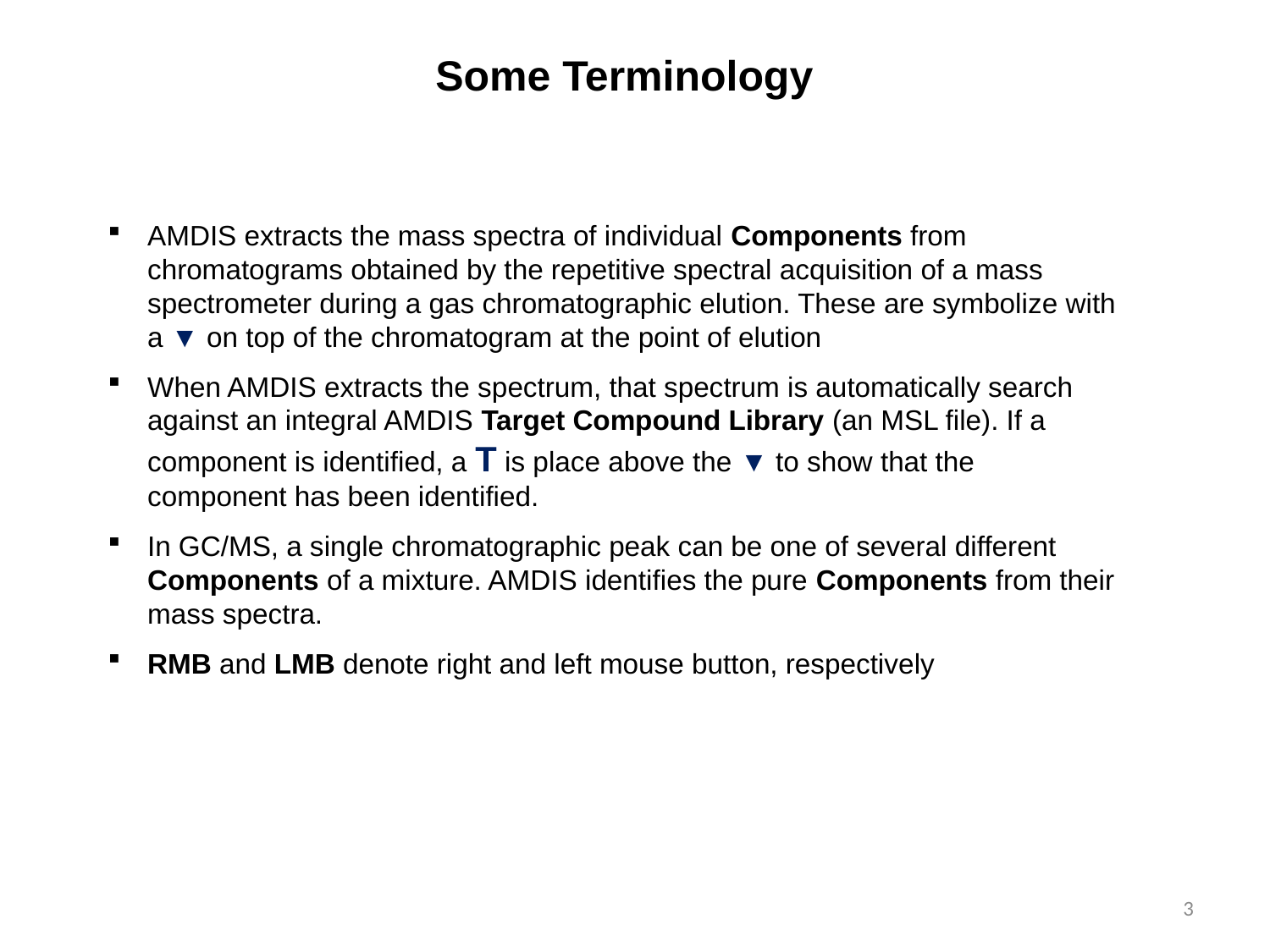

Some Terminology
AMDIS extracts the mass spectra of individual Components from chromatograms obtained by the repetitive spectral acquisition of a mass spectrometer during a gas chromatographic elution. These are symbolize with a ▼ on top of the chromatogram at the point of elution
When AMDIS extracts the spectrum, that spectrum is automatically search against an integral AMDIS Target Compound Library (an MSL file). If a component is identified, a T is place above the ▼ to show that the component has been identified.
In GC/MS, a single chromatographic peak can be one of several different Components of a mixture. AMDIS identifies the pure Components from their mass spectra.
RMB and LMB denote right and left mouse button, respectively
3